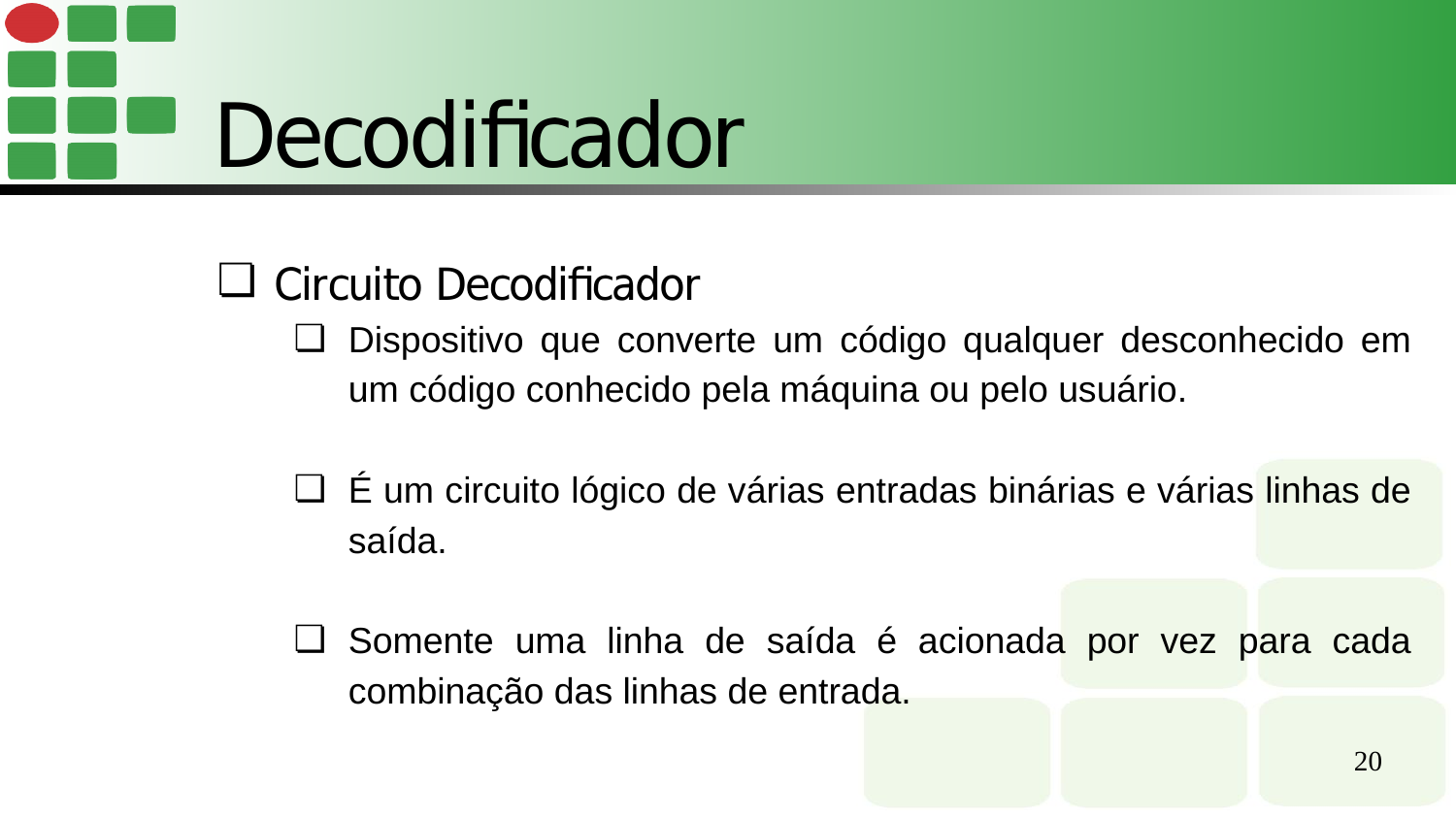

Decodificador
Circuito Decodificador
Dispositivo que converte um código qualquer desconhecido em um código conhecido pela máquina ou pelo usuário.

É um circuito lógico de várias entradas binárias e várias linhas de saída.

Somente uma linha de saída é acionada por vez para cada combinação das linhas de entrada.

20